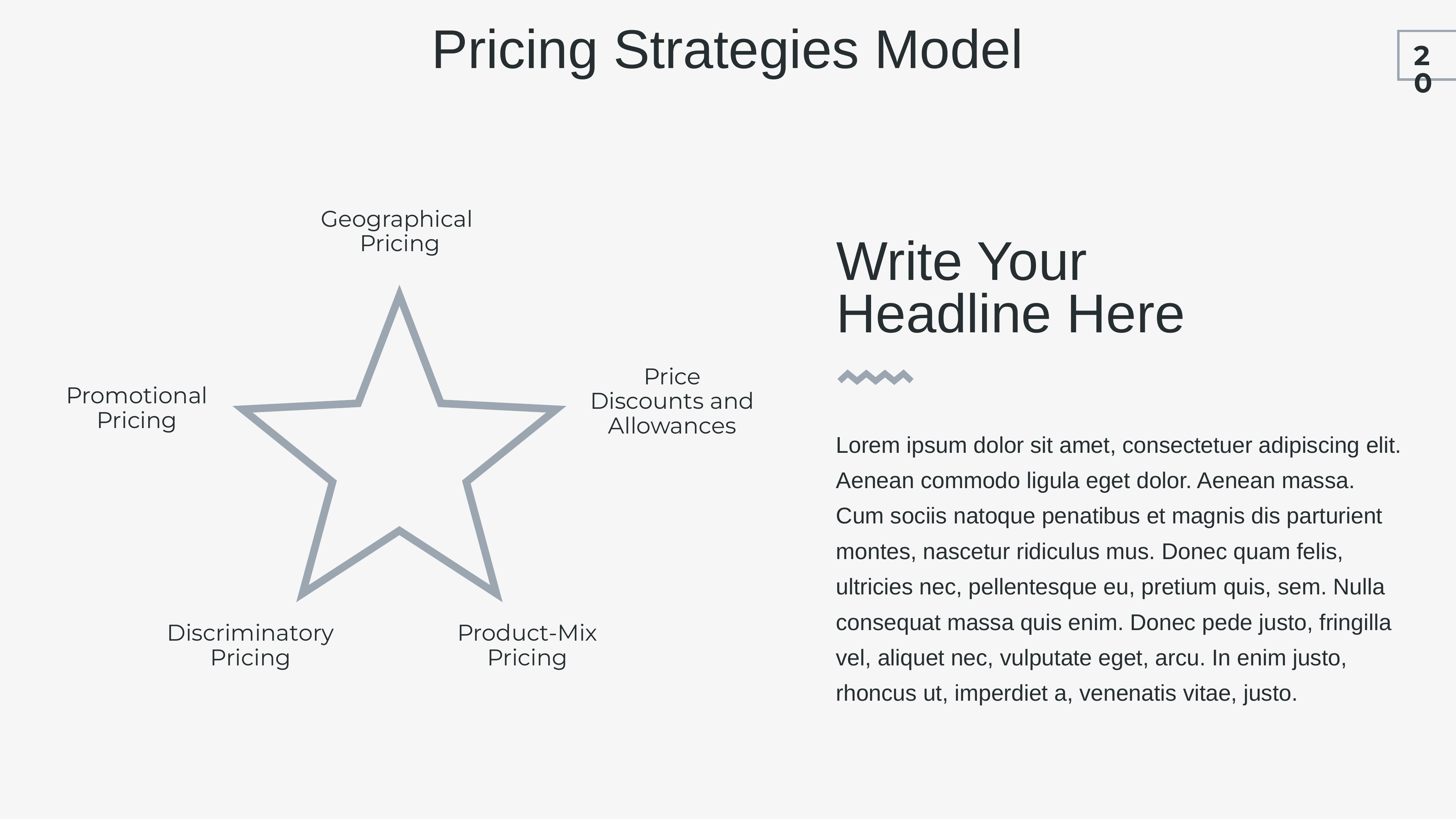

Pricing Strategies Model
20
Geographical
Pricing
Write Your Headline Here

Price Discounts and Allowances
Promotional
Pricing

Lorem ipsum dolor sit amet, consectetuer adipiscing elit. Aenean commodo ligula eget dolor. Aenean massa. Cum sociis natoque penatibus et magnis dis parturient montes, nascetur ridiculus mus. Donec quam felis, ultricies nec, pellentesque eu, pretium quis, sem. Nulla consequat massa quis enim. Donec pede justo, fringilla vel, aliquet nec, vulputate eget, arcu. In enim justo, rhoncus ut, imperdiet a, venenatis vitae, justo.
Discriminatory
Pricing
Product-Mix
Pricing